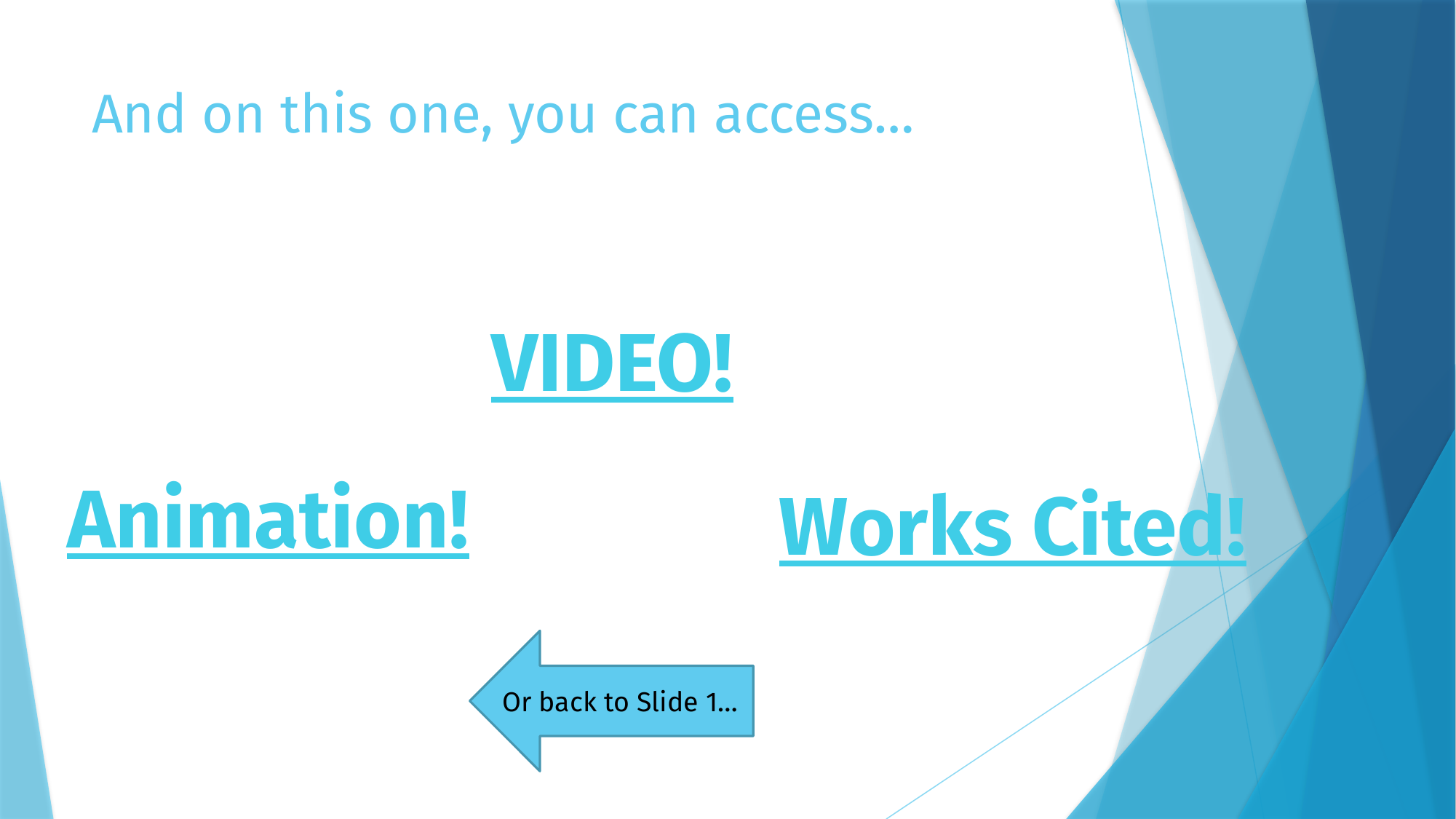

# And on this one, you can access…
VIDEO!
Animation!
Works Cited!

Or back to Slide 1…